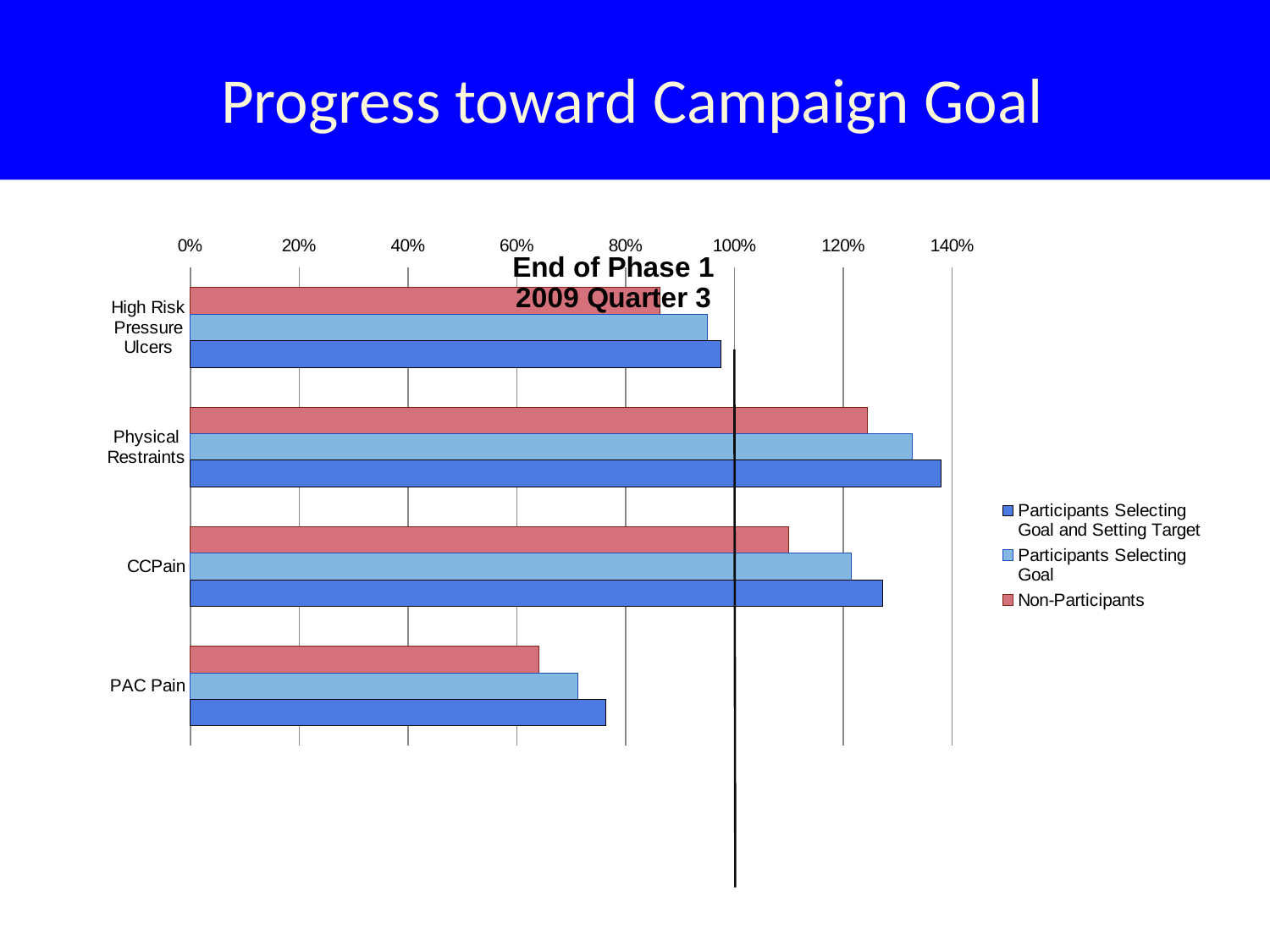

# Progress toward Campaign Goal

### Chart

| Category | Non-Participants | Participants Selecting
Goal | Participants Selecting
Goal and Setting Target |
|---|---|---|---|
| High Risk
Pressure
Ulcers | 0.863000000000002 | 0.950000000000001 | 0.975000000000001 |
| Physical
Restraints | 1.244999999999995 | 1.326 | 1.379 |
| CCPain | 1.1 | 1.214999999999994 | 1.272 |
| PAC Pain | 0.641000000000002 | 0.712000000000001 | 0.763000000000002 |